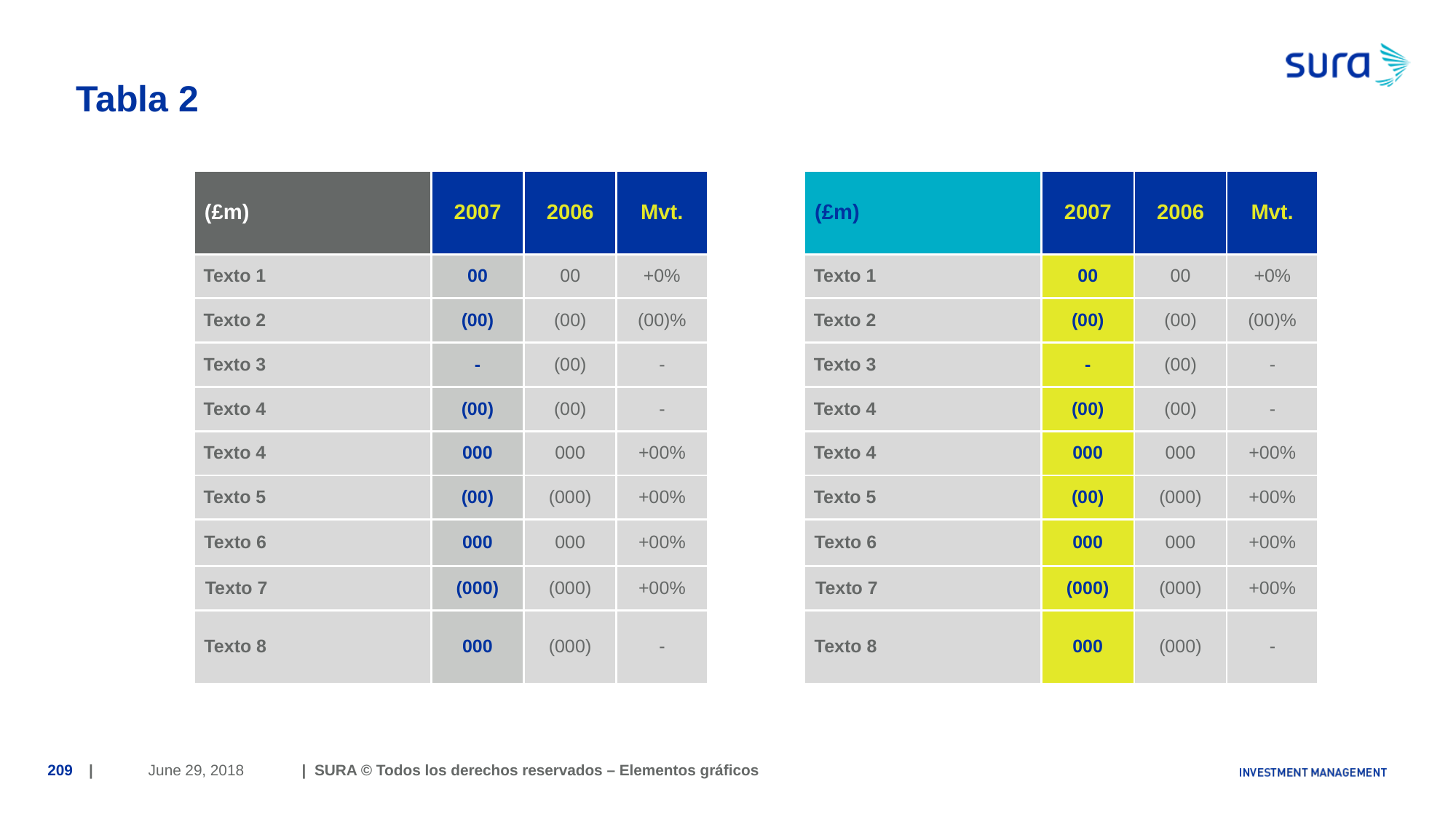

# Tabla 2
| (£m) | 2007 | 2006 | Mvt. |
| --- | --- | --- | --- |
| Texto 1 | 00 | 00 | +0% |
| Texto 2 | (00) | (00) | (00)% |
| Texto 3 | - | (00) | - |
| Texto 4 | (00) | (00) | - |
| Texto 4 | 000 | 000 | +00% |
| Texto 5 | (00) | (000) | +00% |
| Texto 6 | 000 | 000 | +00% |
| Texto 7 | (000) | (000) | +00% |
| Texto 8 | 000 | (000) | - |
| (£m) | 2007 | 2006 | Mvt. |
| --- | --- | --- | --- |
| Texto 1 | 00 | 00 | +0% |
| Texto 2 | (00) | (00) | (00)% |
| Texto 3 | - | (00) | - |
| Texto 4 | (00) | (00) | - |
| Texto 4 | 000 | 000 | +00% |
| Texto 5 | (00) | (000) | +00% |
| Texto 6 | 000 | 000 | +00% |
| Texto 7 | (000) | (000) | +00% |
| Texto 8 | 000 | (000) | - |
June 29, 2018
209
|                                                  |  SURA © Todos los derechos reservados – Elementos gráficos